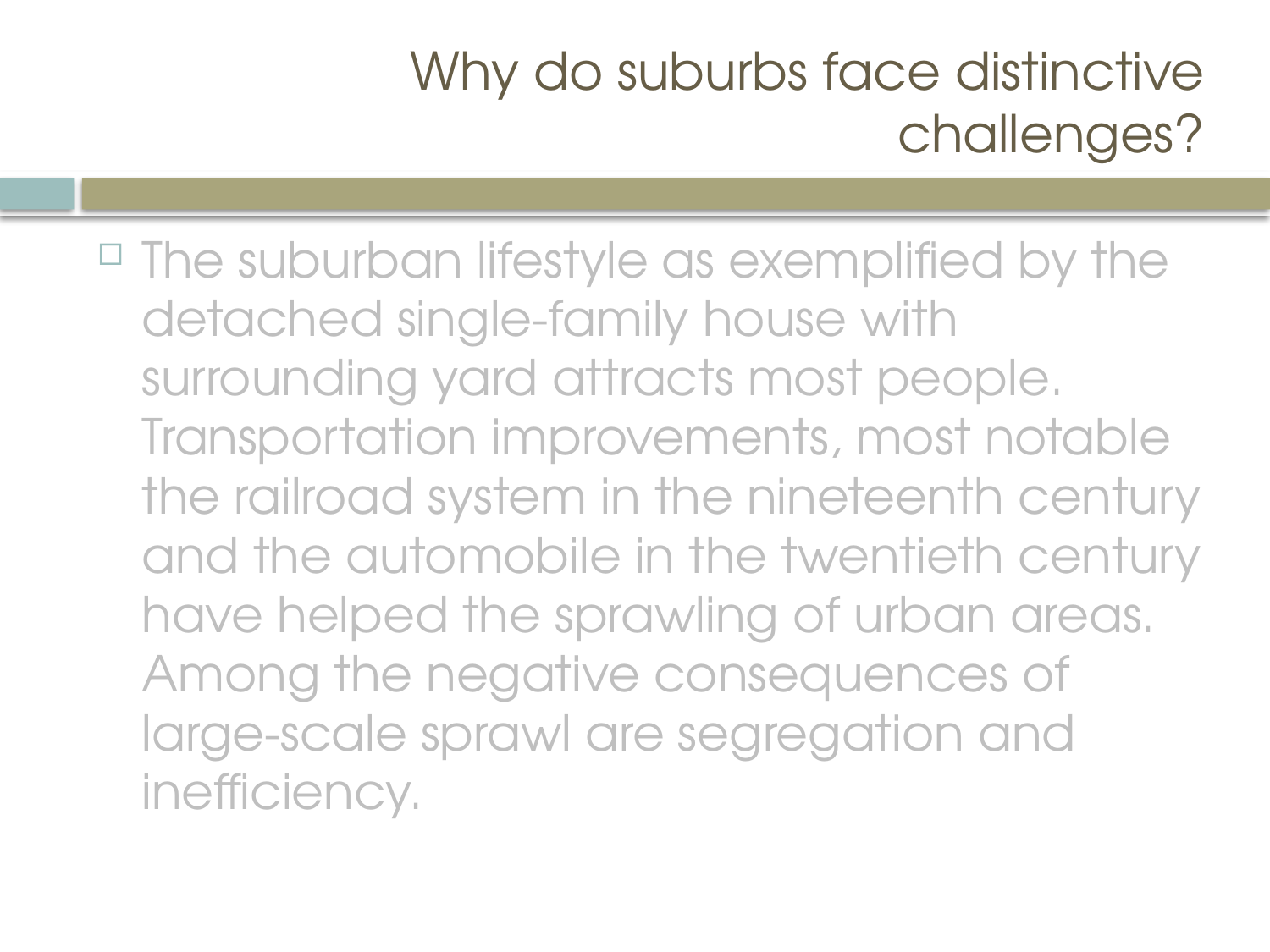

# Why do suburbs face distinctive challenges?
The suburban lifestyle as exemplified by the detached single-family house with surrounding yard attracts most people. Transportation improvements, most notable the railroad system in the nineteenth century and the automobile in the twentieth century have helped the sprawling of urban areas. Among the negative consequences of large-scale sprawl are segregation and inefficiency.